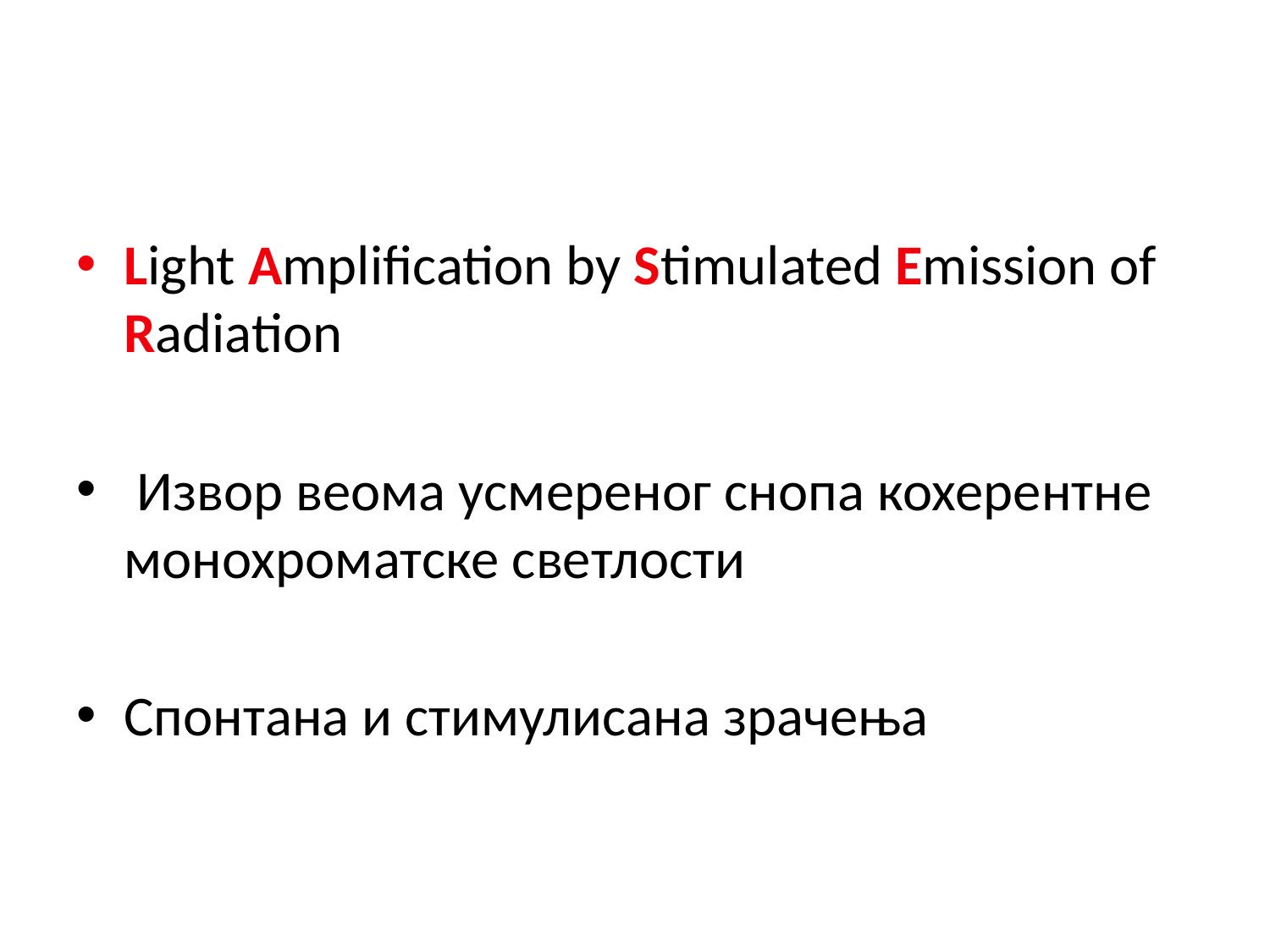

#
Light Amplification by Stimulated Emission of Radiation

 Извор веома усмереног снопа кохерентне монохроматске светлости

Спонтана и стимулисана зрачења